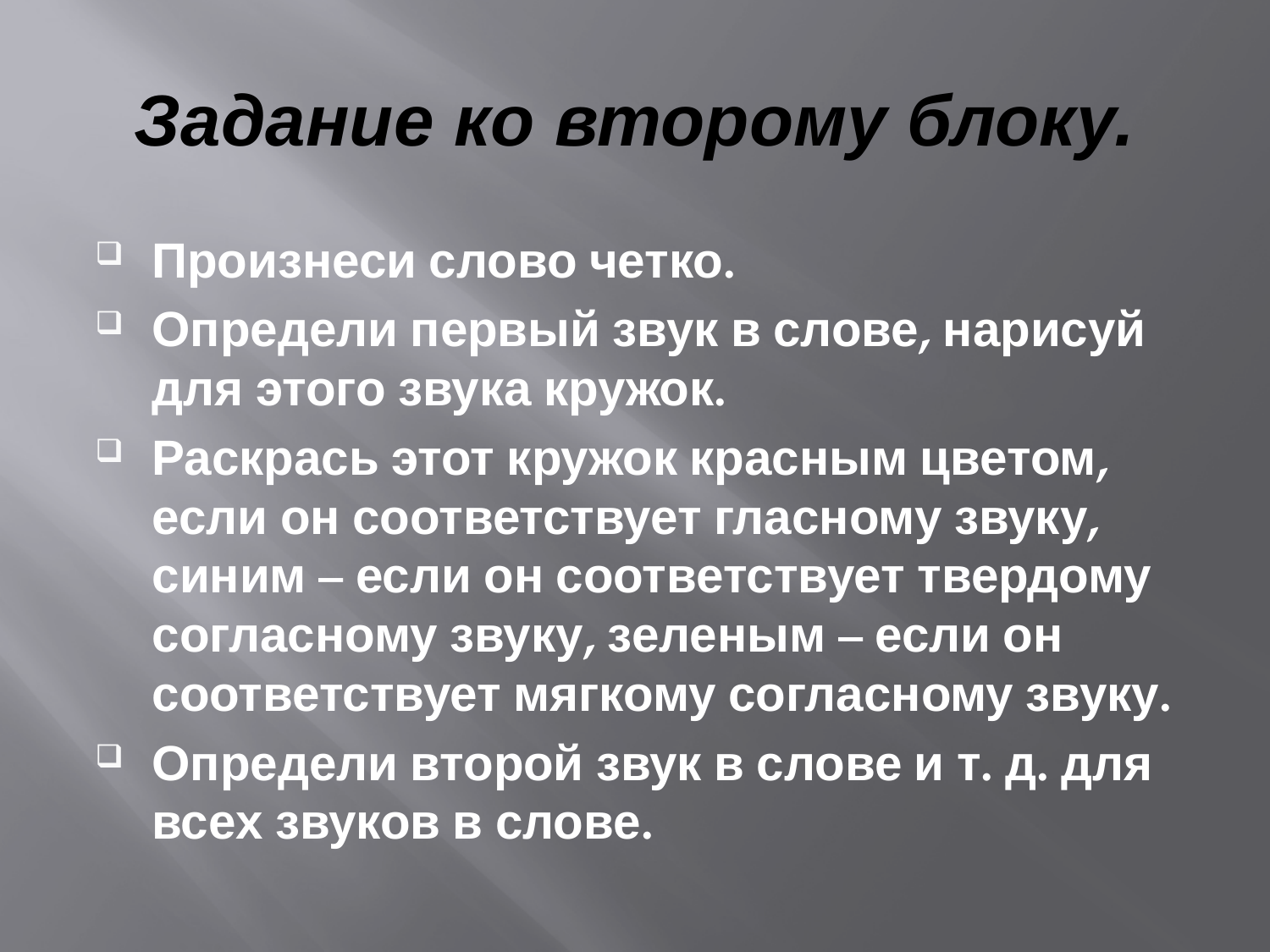

# Задание ко второму блоку.
Произнеси слово четко.
Определи первый звук в слове, нарисуй для этого звука кружок.
Раскрась этот кружок красным цветом, если он соответствует гласному звуку, синим – если он соответствует твердому согласному звуку, зеленым – если он соответствует мягкому согласному звуку.
Определи второй звук в слове и т. д. для всех звуков в слове.